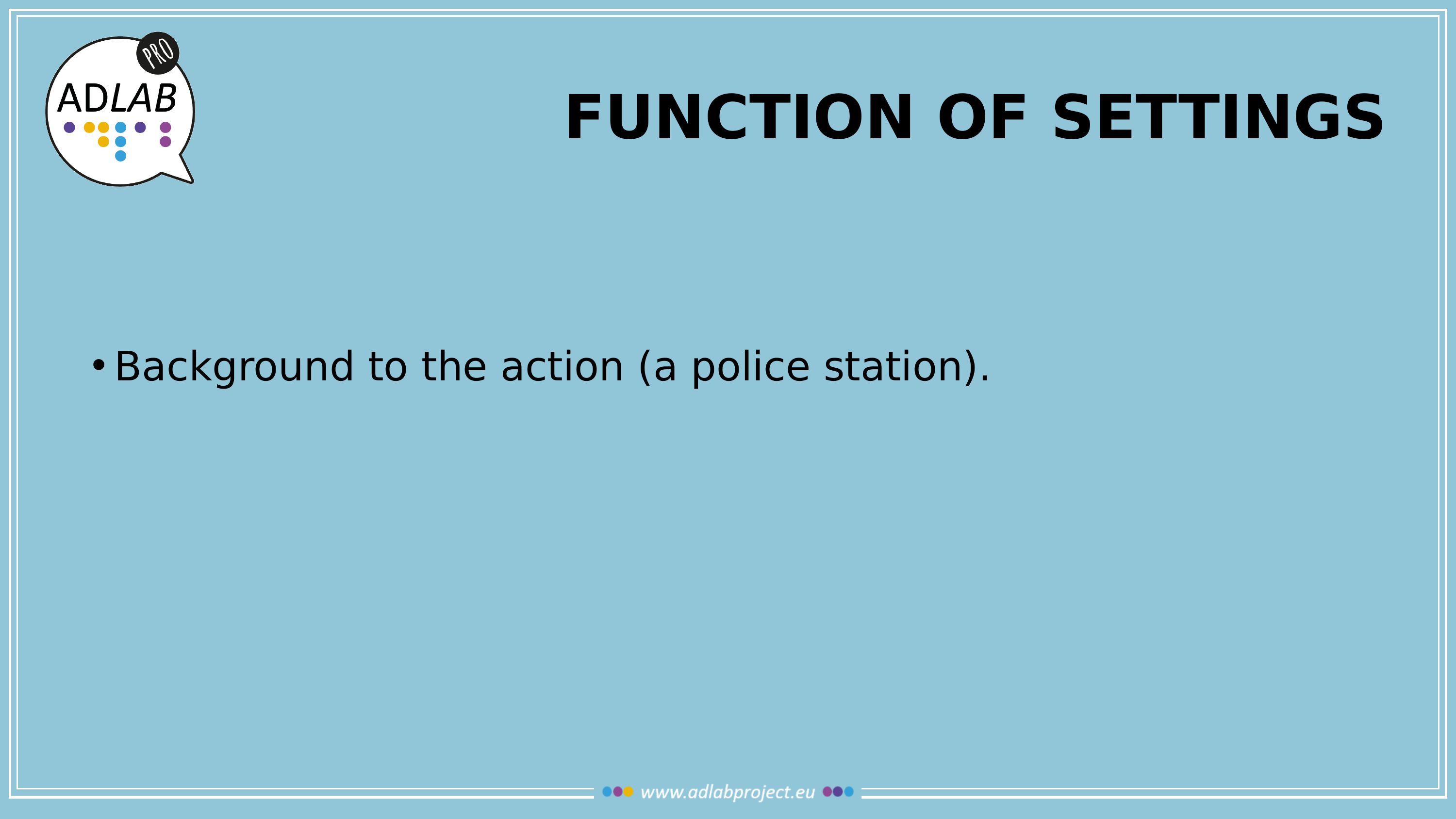

# Function of settings
Background to the action (a police station).